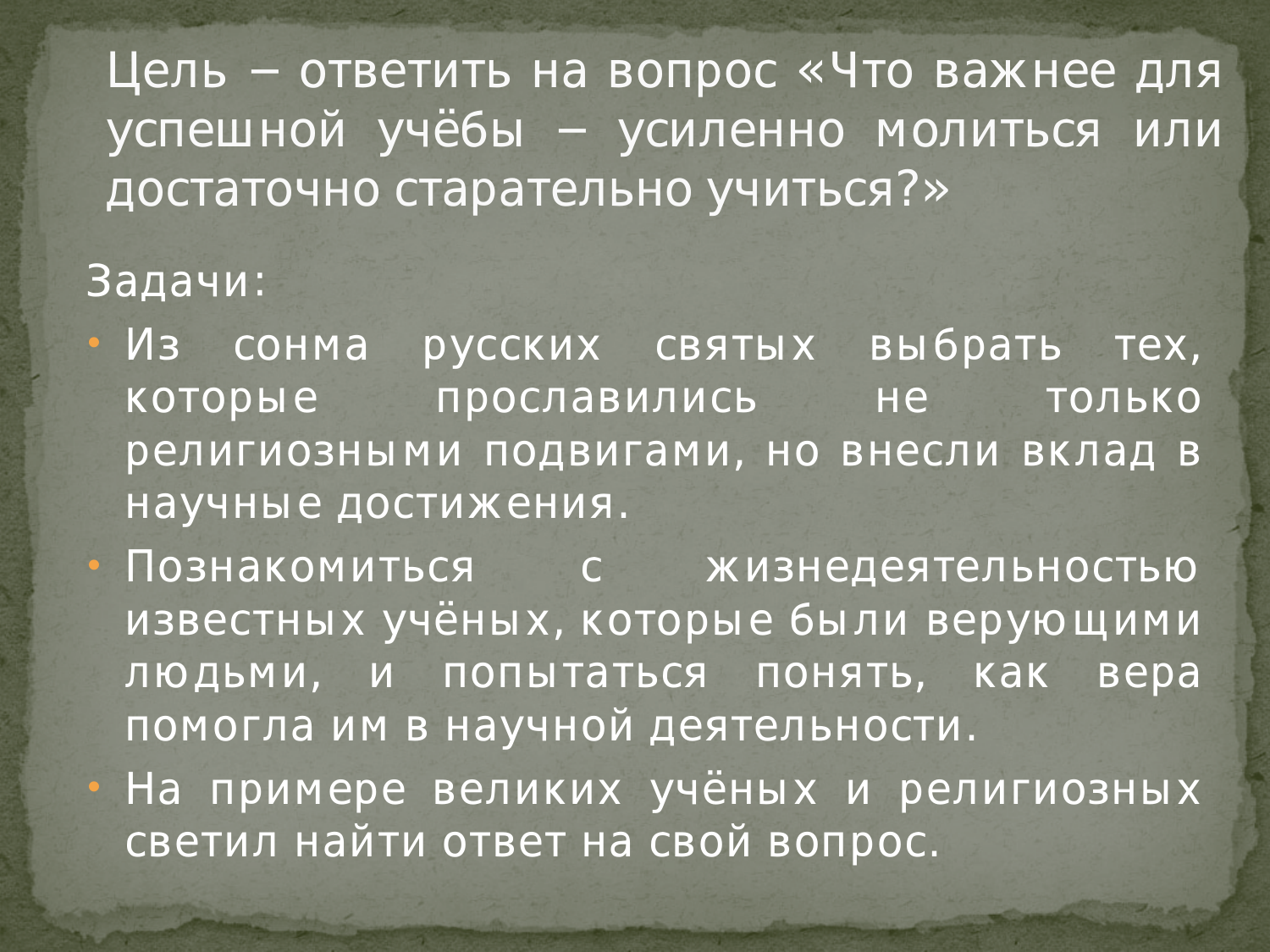

# Цель – ответить на вопрос «Что важнее для успешной учёбы – усиленно молиться или достаточно старательно учиться?»
Задачи:
Из сонма русских святых выбрать тех, которые прославились не только религиозными подвигами, но внесли вклад в научные достижения.
Познакомиться с жизнедеятельностью известных учёных, которые были верующими людьми, и попытаться понять, как вера помогла им в научной деятельности.
На примере великих учёных и религиозных светил найти ответ на свой вопрос.